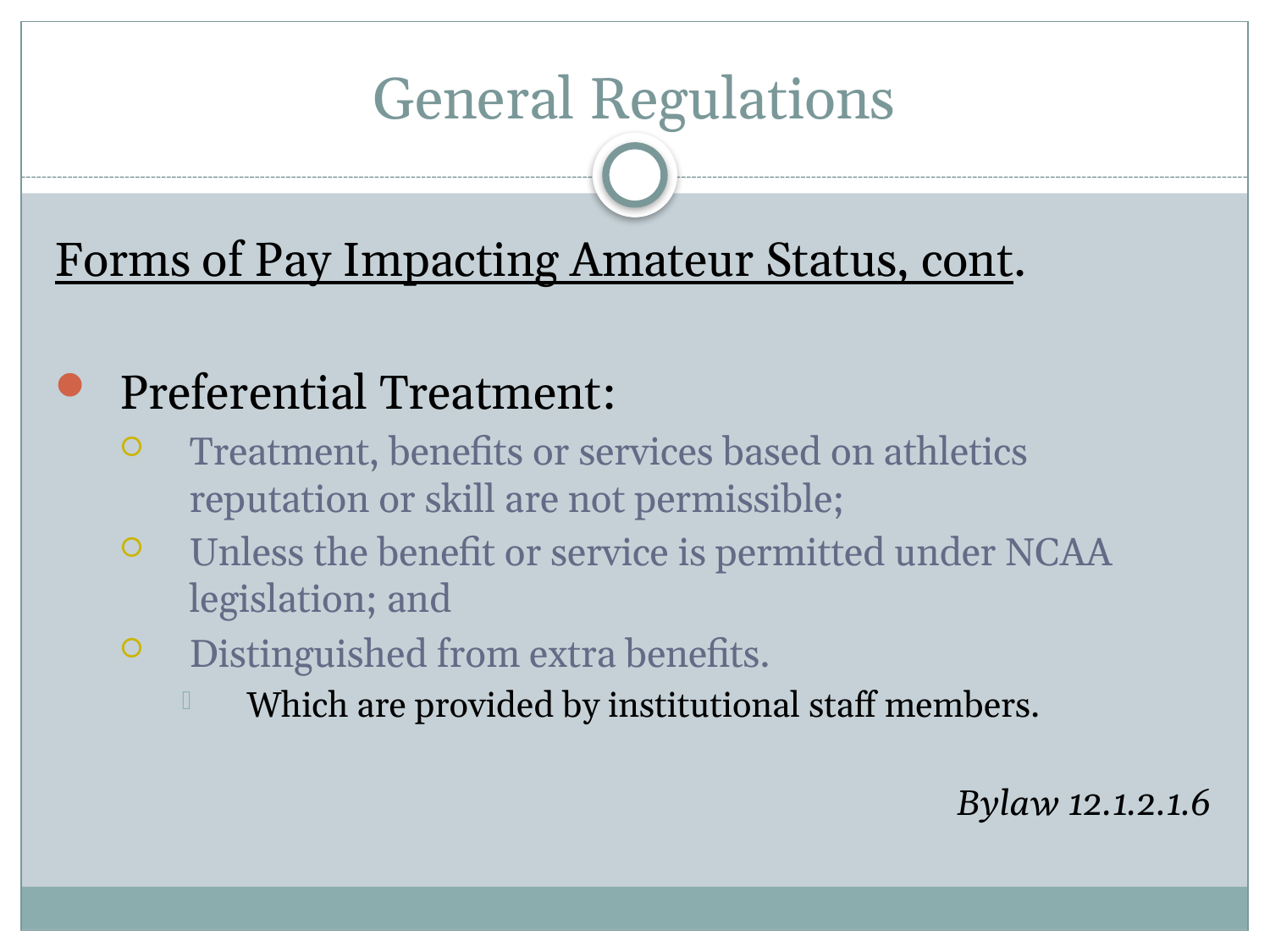

# General Regulations
Forms of Pay Impacting Amateur Status, cont.

Preferential Treatment:
Treatment, benefits or services based on athletics reputation or skill are not permissible;
Unless the benefit or service is permitted under NCAA legislation; and
Distinguished from extra benefits.
Which are provided by institutional staff members.

Bylaw 12.1.2.1.6